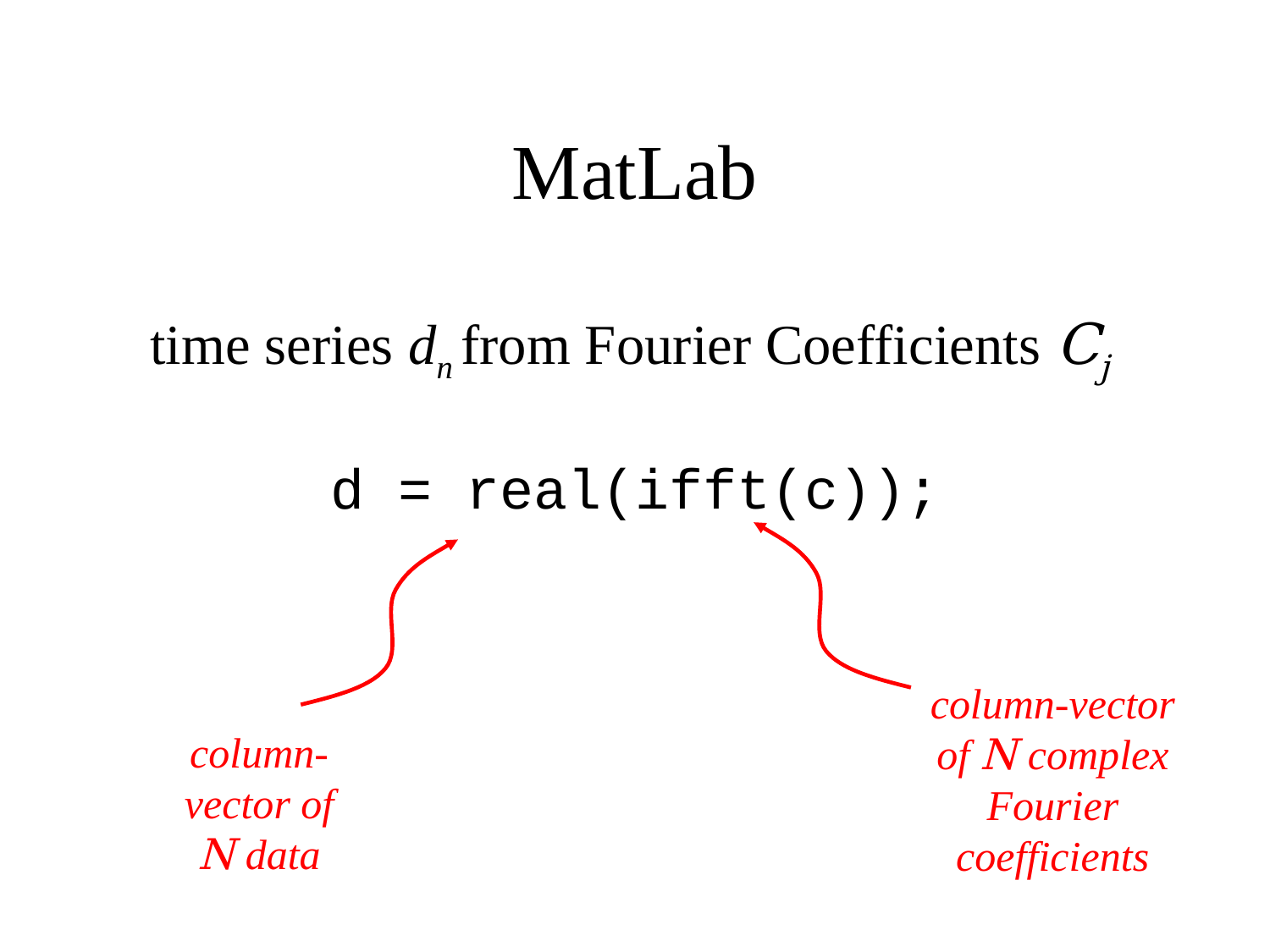

# MatLab time series dn from Fourier Coefficients Cj d = real(ifft(c));

column-vector of N complex Fourier coefficients
column-vector of N data